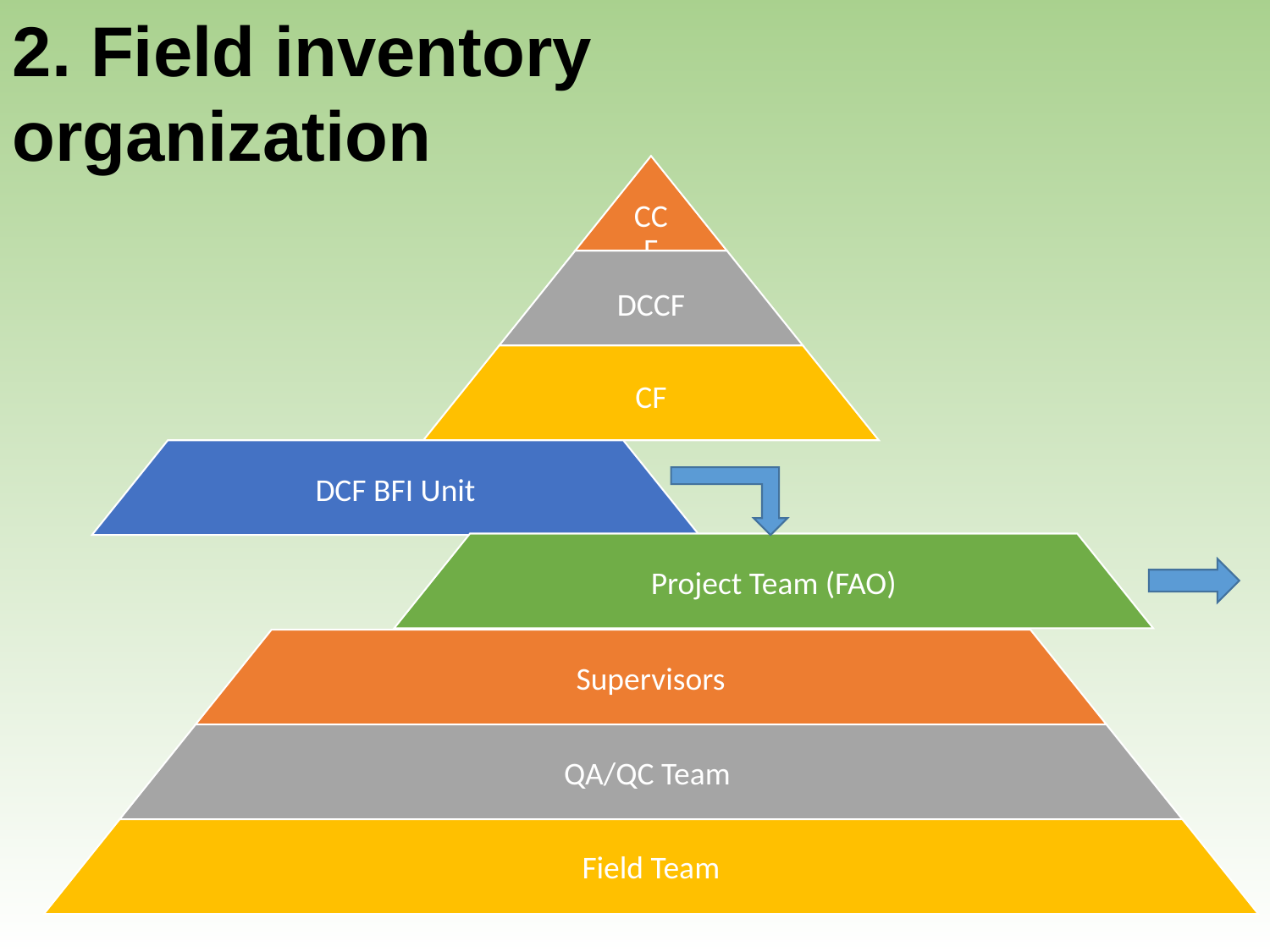

2. Field inventory organization

CCF
DCCF
CF
DCF BFI Unit
Project Team (FAO)
Supervisors
QA/QC Team
Field Team